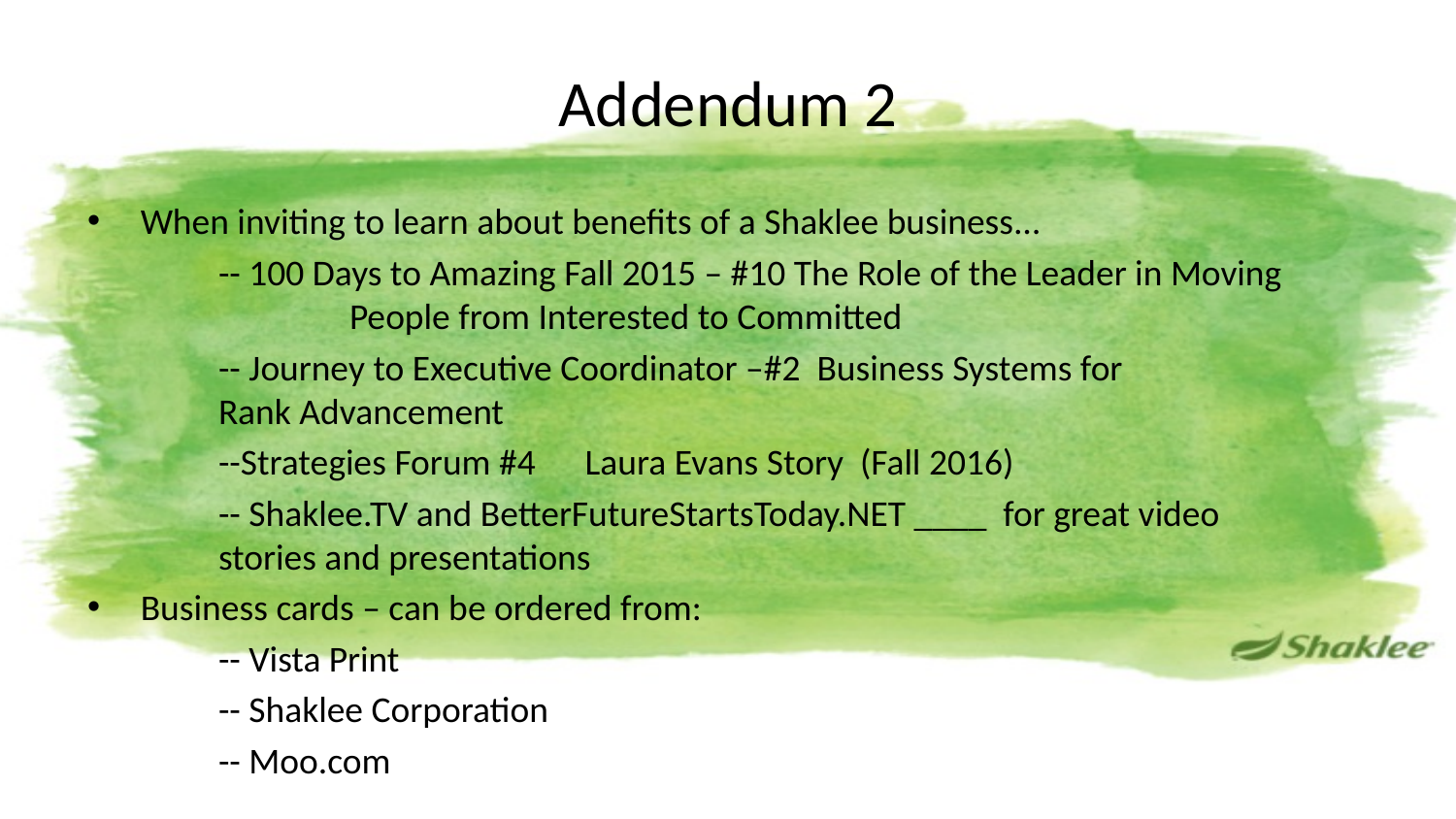

# Addendum 2
When inviting to learn about benefits of a Shaklee business…
	-- 100 Days to Amazing Fall 2015 – #10 The Role of the Leader in Moving 			People from Interested to Committed
	-- Journey to Executive Coordinator –#2  Business Systems for 				Rank Advancement
	--Strategies Forum #4      Laura Evans Story  (Fall 2016)
	-- Shaklee.TV and BetterFutureStartsToday.NET ____  for great video 			stories and presentations
Business cards – can be ordered from:
	-- Vista Print
	-- Shaklee Corporation
	-- Moo.com